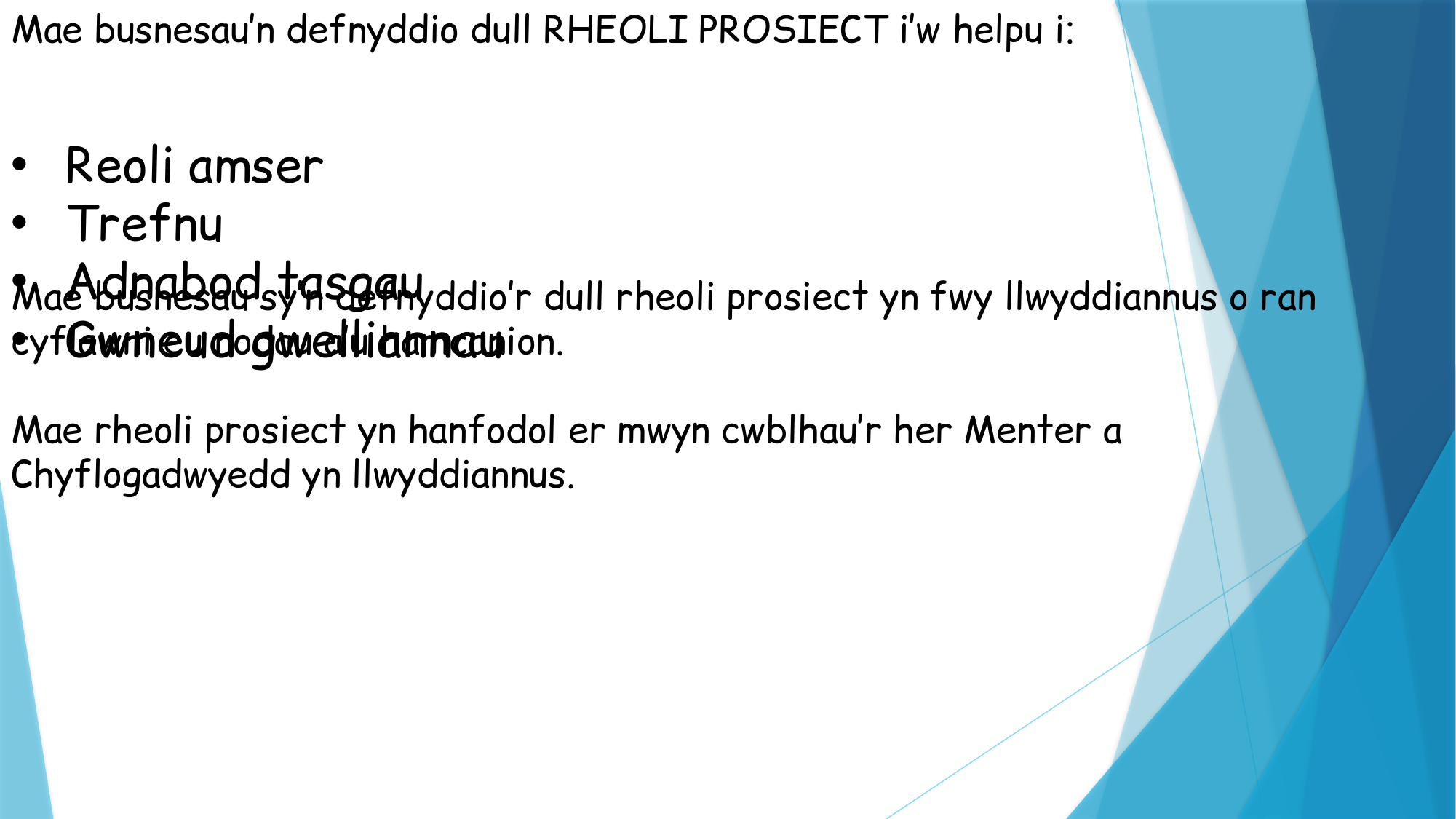

# Mae busnesau’n defnyddio dull RHEOLI PROSIECT i’w helpu i: Mae busnesau sy’n defnyddio’r dull rheoli prosiect yn fwy llwyddiannus o ran cyflawni eu nodau a’u hamcanion. Mae rheoli prosiect yn hanfodol er mwyn cwblhau’r her Menter a Chyflogadwyedd yn llwyddiannus.
Reoli amser
Trefnu
Adnabod tasgau
Gwneud gwelliannau